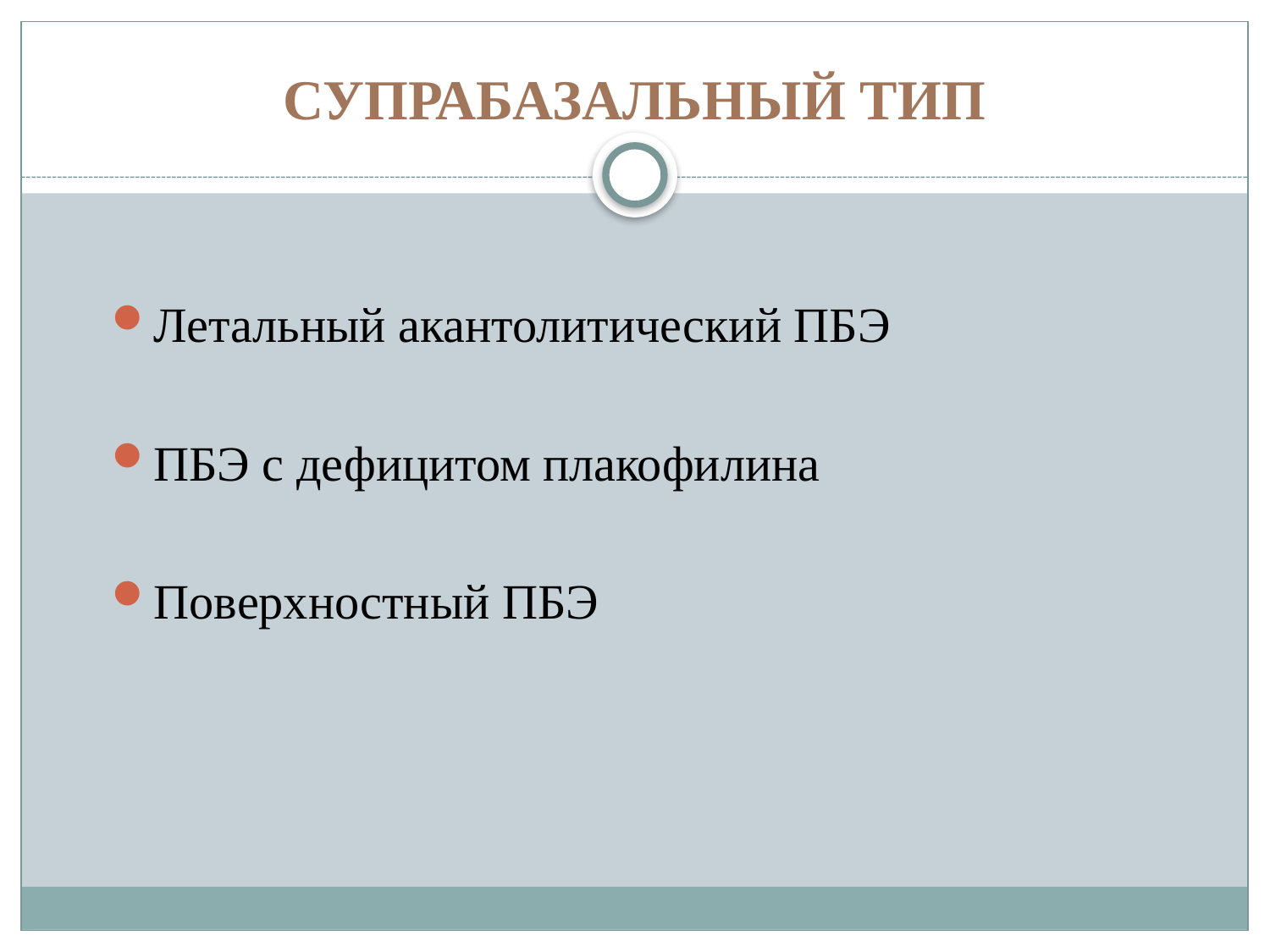

# СУПРАБАЗАЛЬНЫЙ ТИП

Летальный акантолитический ПБЭ

ПБЭ с дефицитом плакофилина

Поверхностный ПБЭ